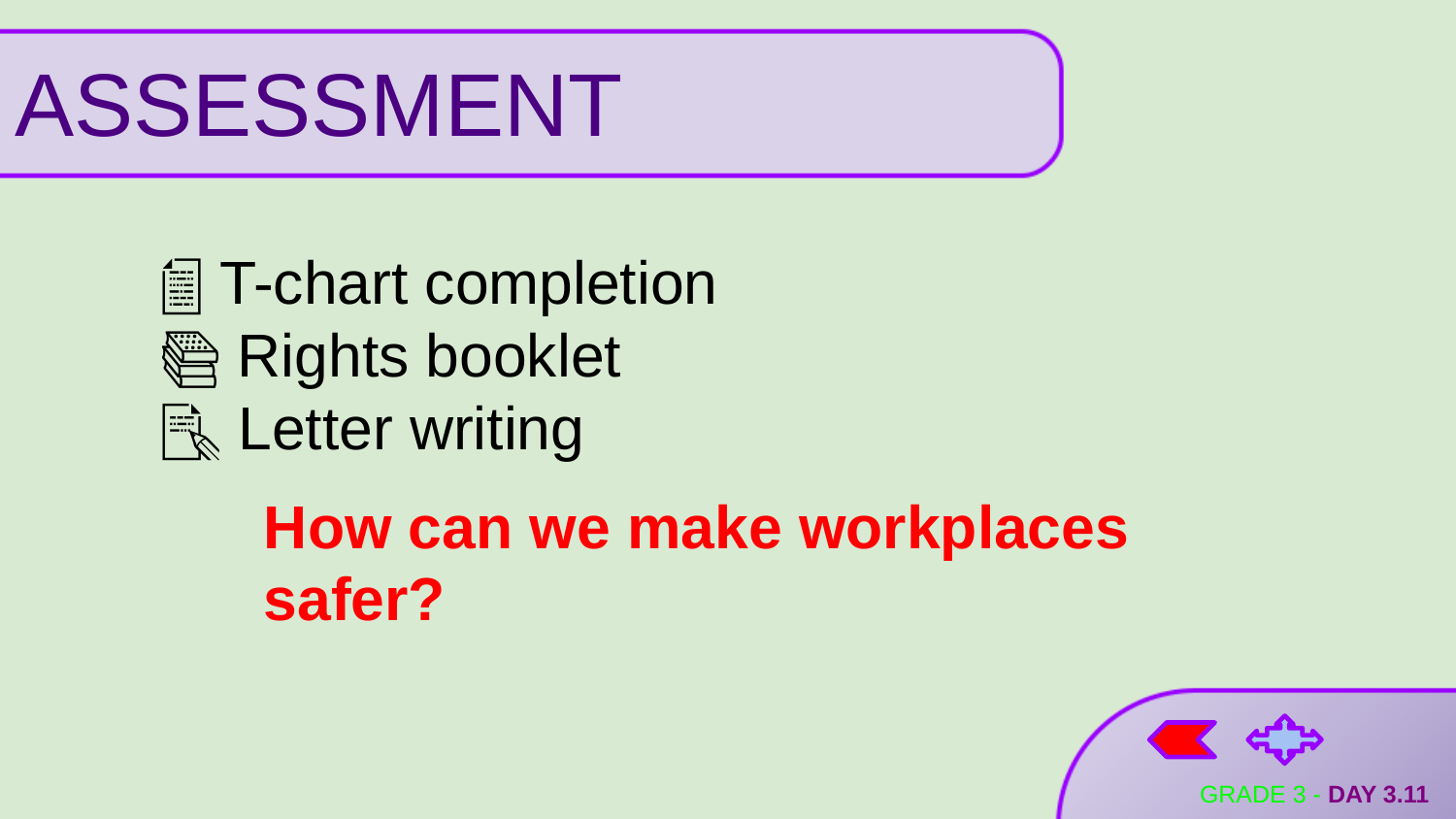

# ASSESSMENT

📄 T-chart completion
📚 Rights booklet
📝 Letter writing
How can we make workplaces safer?

GRADE 3 - DAY 3.11